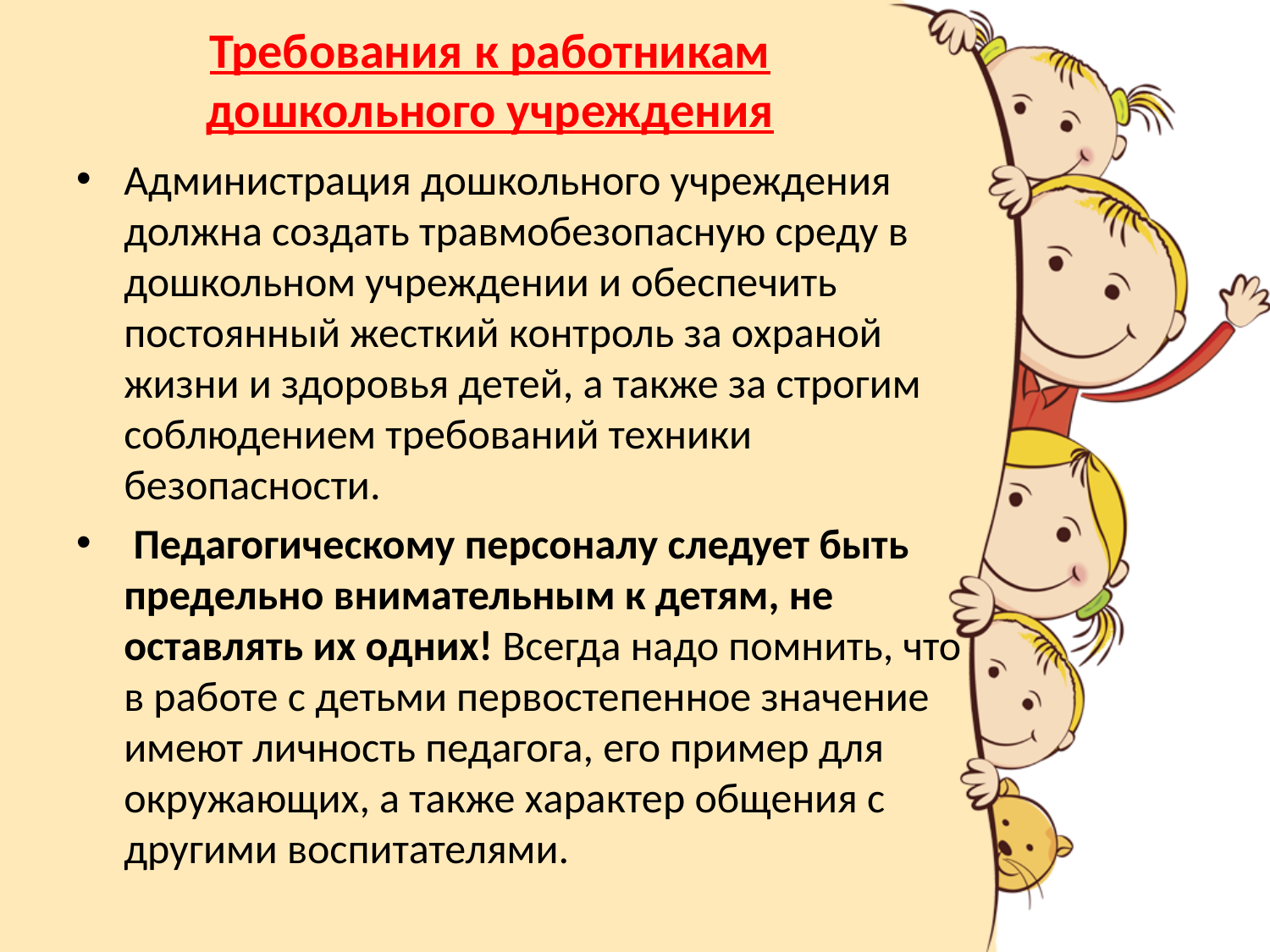

# Требования к работникам дошкольного учреждения
Администрация дошкольного учреждения должна создать травмобезопасную среду в дошкольном учреждении и обеспечить постоянный жесткий контроль за охраной жизни и здоровья детей, а также за строгим соблюдением требований техники безопасности.
 Педагогическому персоналу следует быть предельно внимательным к детям, не оставлять их одних! Всегда надо помнить, что в работе с детьми первостепенное значение имеют личность педагога, его пример для окружающих, а также характер общения с другими воспитателями.